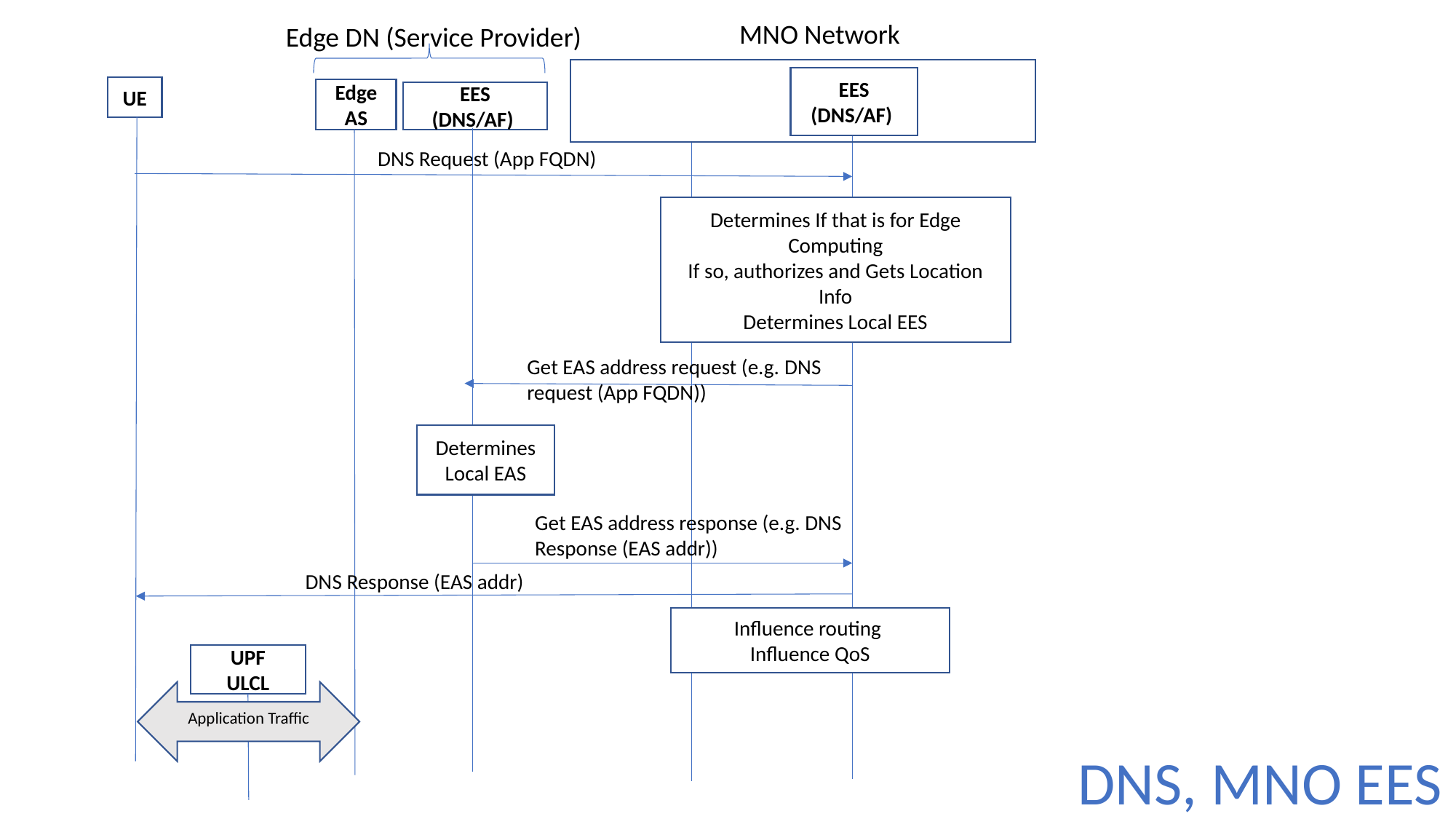

MNO Network
Edge DN (Service Provider)

EES
(DNS/AF)
UE
Edge AS
EES
(DNS/AF)
DNS Request (App FQDN)
Determines If that is for Edge Computing
If so, authorizes and Gets Location Info
Determines Local EES
Get EAS address request (e.g. DNS request (App FQDN))
Determines Local EAS
Get EAS address response (e.g. DNS Response (EAS addr))
DNS Response (EAS addr)
Influence routing
Influence QoS
UPF
ULCL
Application Traffic
DNS, MNO EES